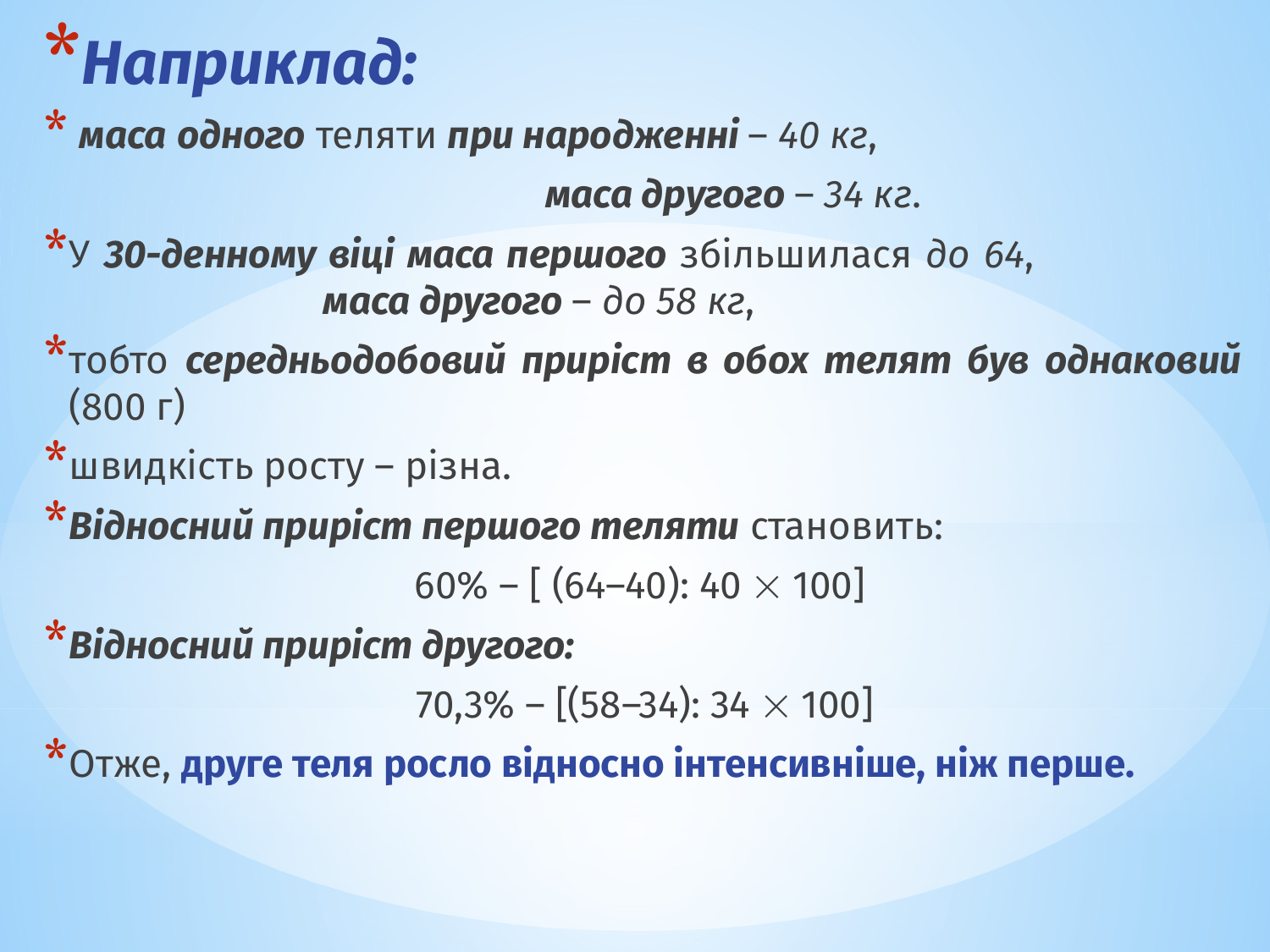

Наприклад:
 маса одного теляти при народженні – 40 кг,
				маса другого – 34 кг.
У 30-денному віці маса першого збільшилася до 64, 				маса другого – до 58 кг,
тобто середньодобовий приріст в обох телят був однаковий (800 г)
швидкість росту – різна.
Відносний приріст першого теляти становить:
60% – [ (64–40): 40 × 100]
Відносний приріст другого:
 70,3% – [(58–34): 34 × 100]
Отже, друге теля росло відносно інтенсивніше, ніж перше.